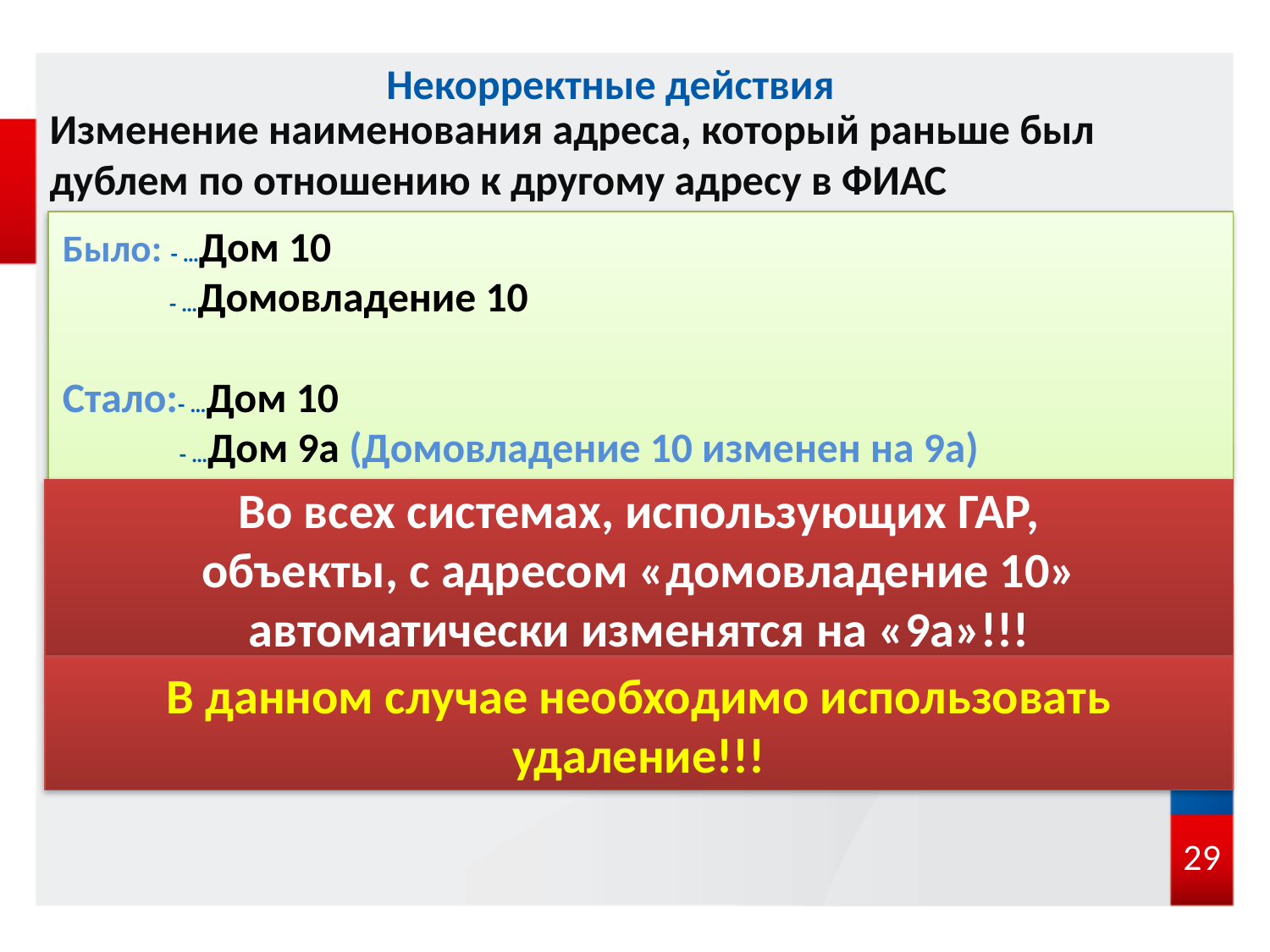

# Некорректные действия
Изменение наименования адреса, который раньше был дублем по отношению к другому адресу в ФИАС
Было: - …Дом 10
                     - …Домовладение 10

Стало:- …Дом 10
                       - …Дом 9а (Домовладение 10 изменен на 9а)
Во всех системах, использующих ГАР,
объекты, с адресом «домовладение 10»
автоматически изменятся на «9а»!!!
В данном случае необходимо использовать удаление!!!
29